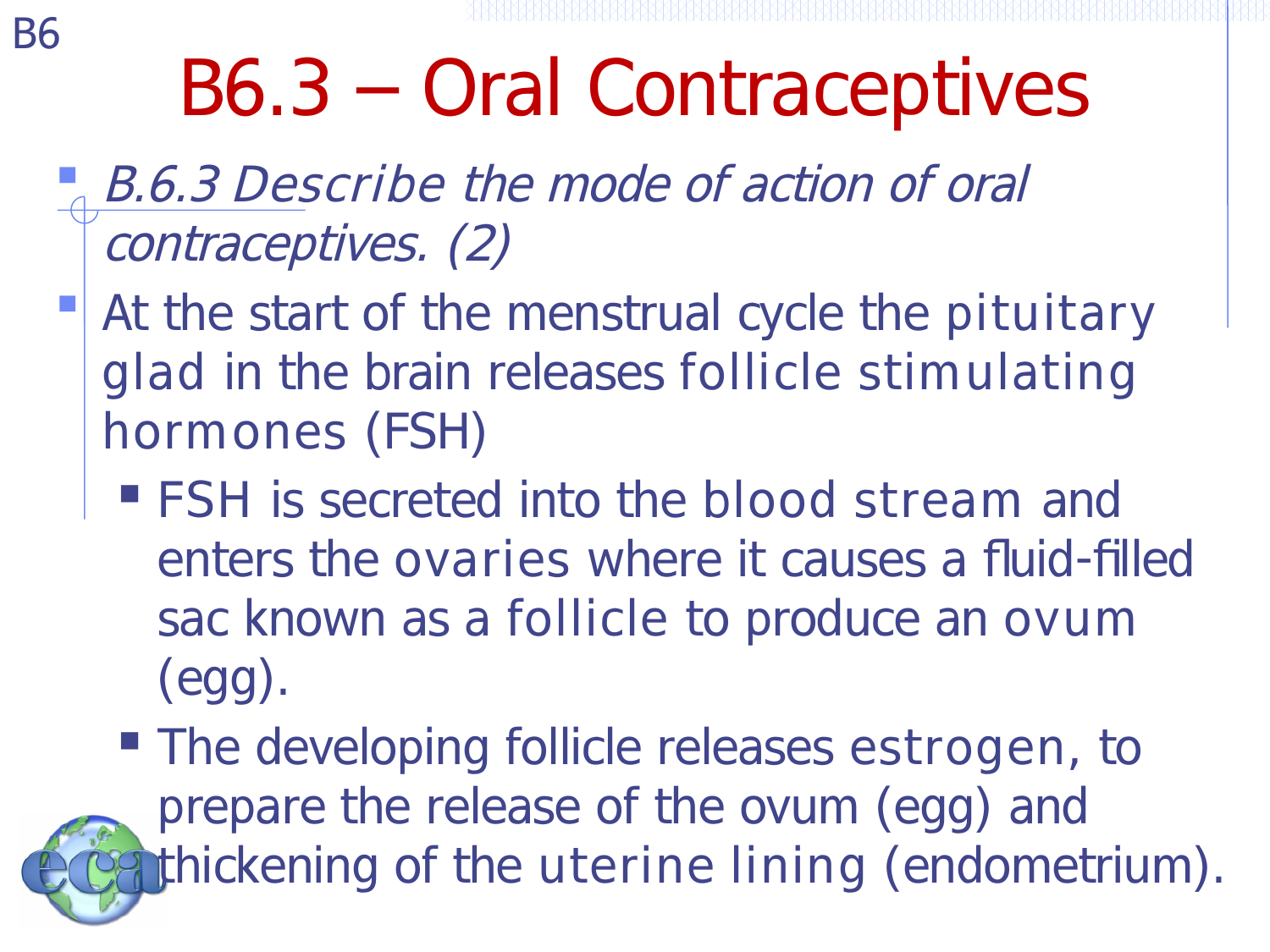

# B6.3 – Oral Contraceptives
B.6.3 Describe the mode of action of oral contraceptives. (2)
At the start of the menstrual cycle the pituitary glad in the brain releases follicle stimulating hormones (FSH)
FSH is secreted into the blood stream and enters the ovaries where it causes a fluid-filled sac known as a follicle to produce an ovum (egg).
The developing follicle releases estrogen, to prepare the release of the ovum (egg) and thickening of the uterine lining (endometrium).